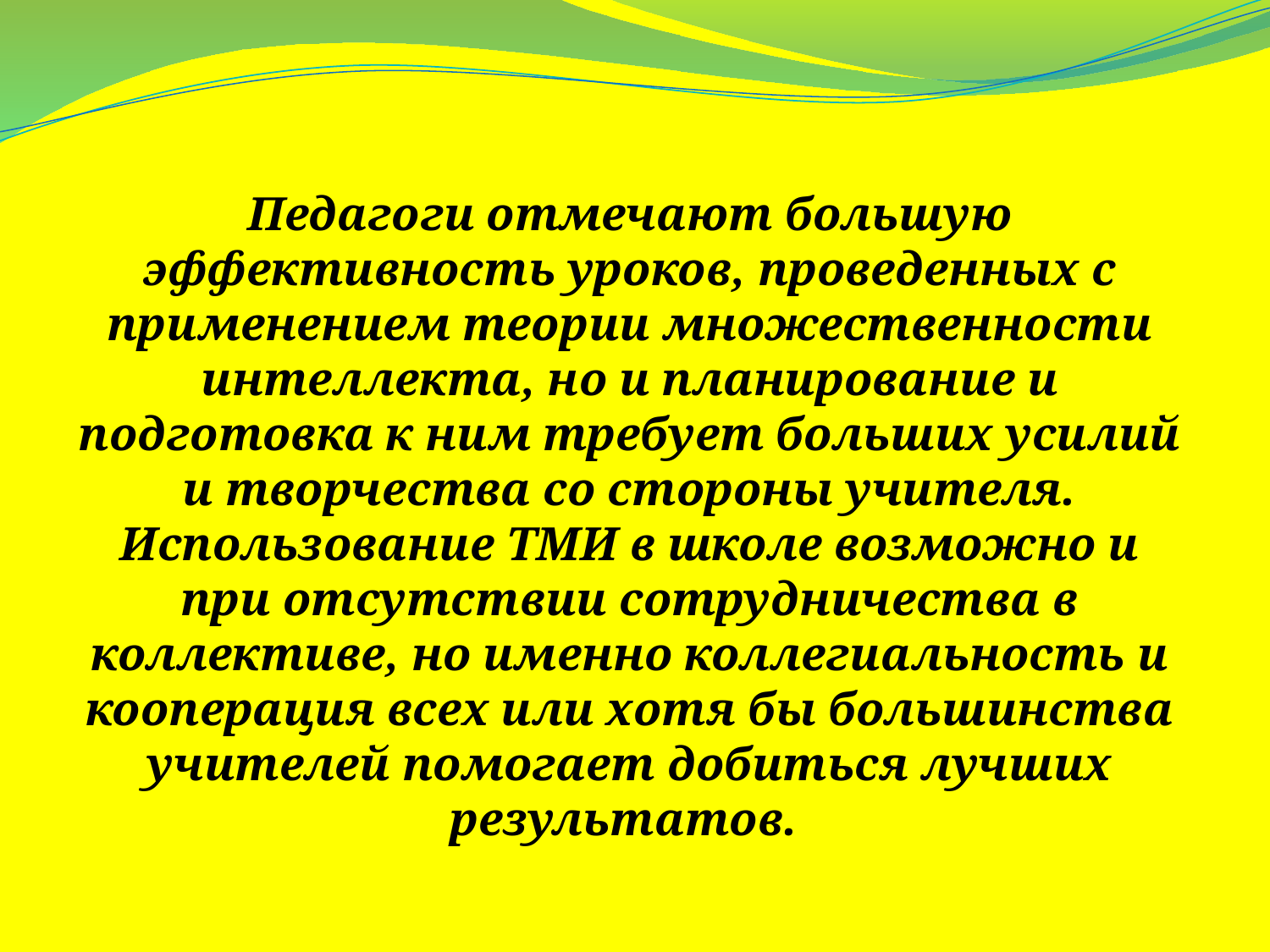

Педагоги отмечают большую эффективность уроков, проведенных с применением теории множественности интеллекта, но и планирование и подготовка к ним требует больших усилий и творчества со стороны учителя. Использование ТМИ в школе возможно и при отсутствии сотрудничества в коллективе, но именно коллегиальность и кооперация всех или хотя бы большинства учителей помогает добиться лучших результатов.